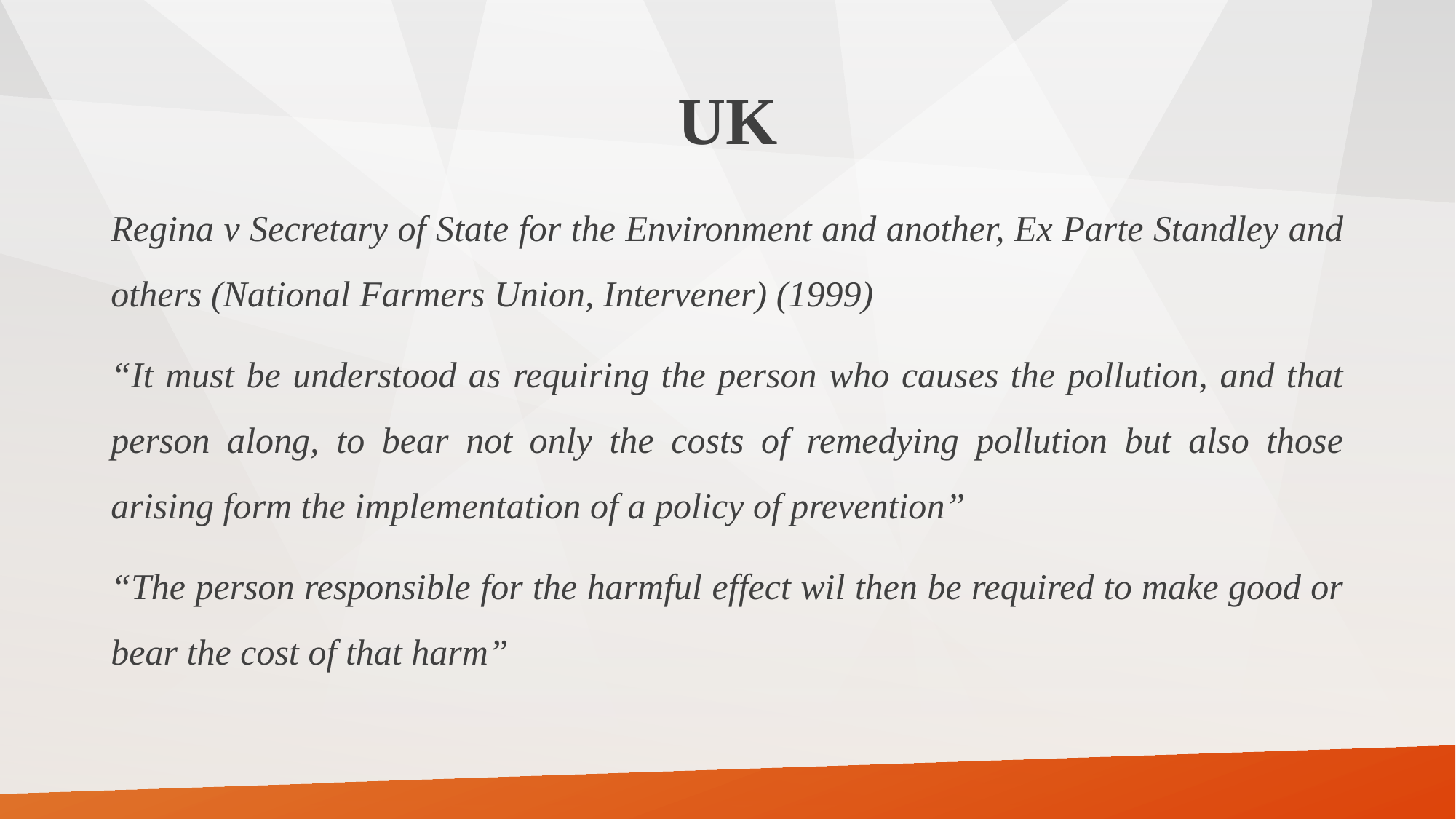

# UK
Regina v Secretary of State for the Environment and another, Ex Parte Standley and others (National Farmers Union, Intervener) (1999)
“It must be understood as requiring the person who causes the pollution, and that person along, to bear not only the costs of remedying pollution but also those arising form the implementation of a policy of prevention”
“The person responsible for the harmful effect wil then be required to make good or bear the cost of that harm”